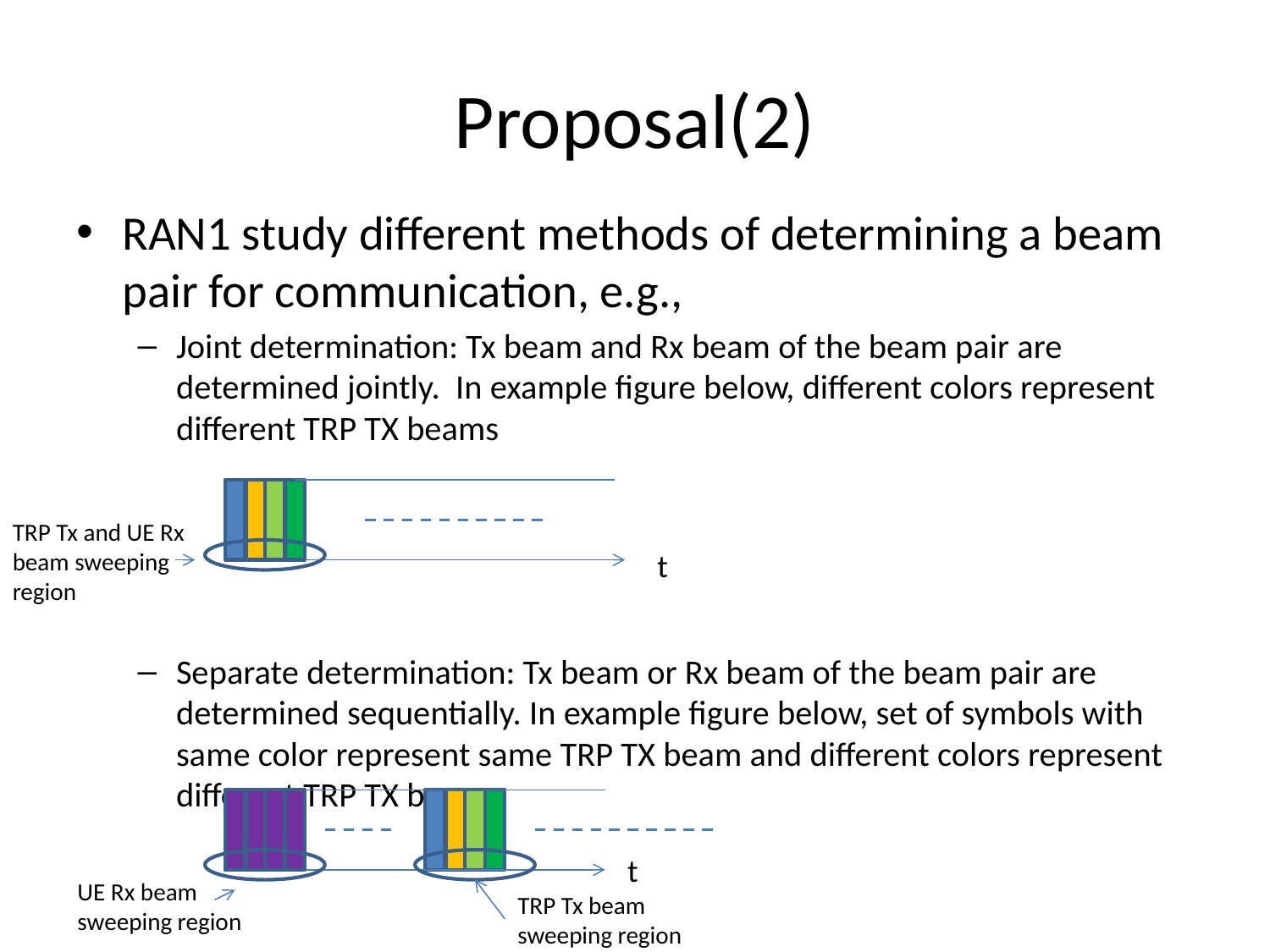

# Proposal(2)
RAN1 study different methods of determining a beam pair for communication, e.g.,
Joint determination: Tx beam and Rx beam of the beam pair are determined jointly.  In example figure below, different colors represent different TRP TX beams

Separate determination: Tx beam or Rx beam of the beam pair are determined sequentially. In example figure below, set of symbols with same color represent same TRP TX beam and different colors represent different TRP TX beams

TRP Tx and UE Rx beam sweeping region

t

t

UE Rx beam sweeping region
TRP Tx beam sweeping region